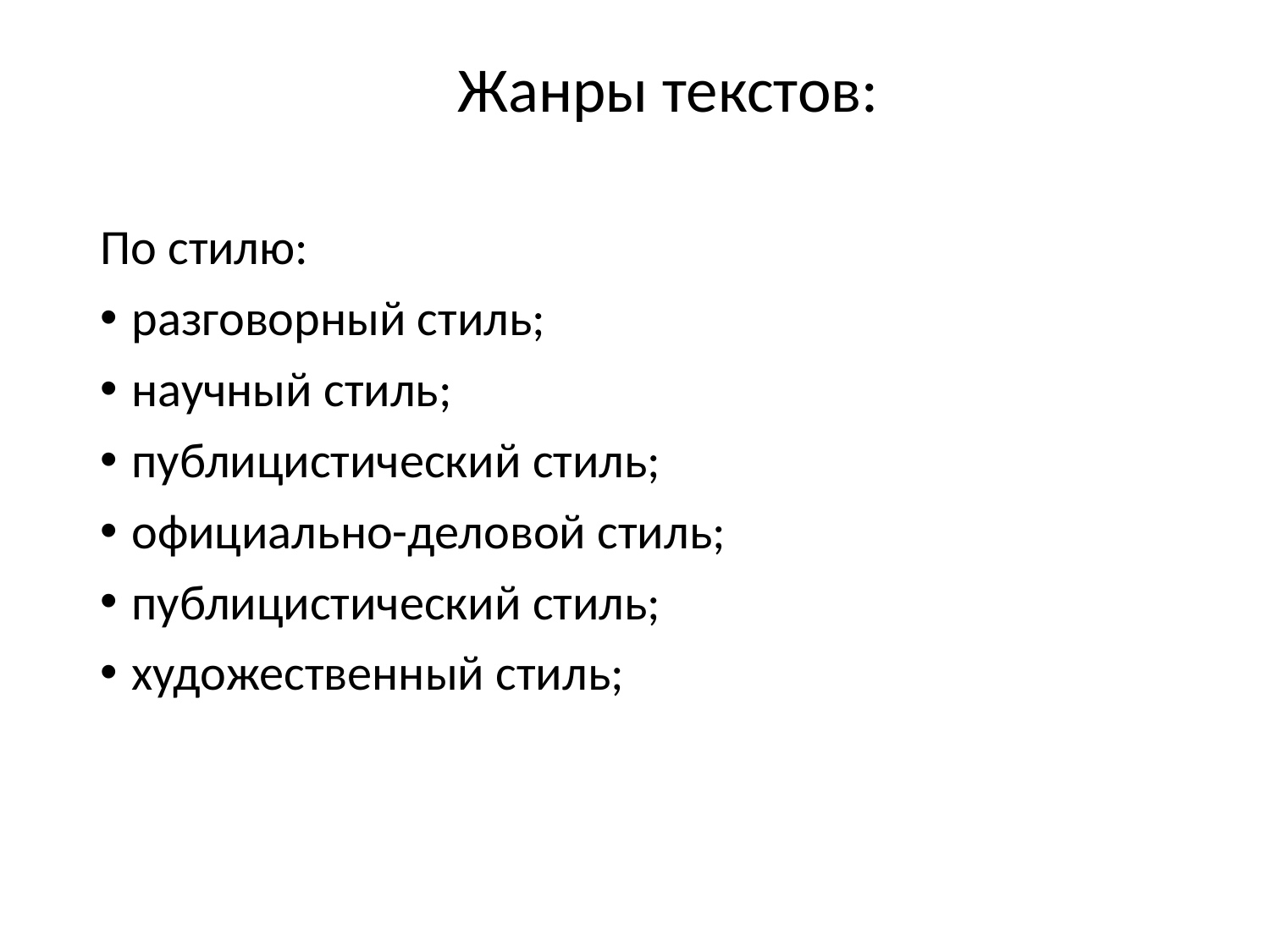

# Жанры текстов:
По стилю:
разговорный стиль;
научный стиль;
публицистический стиль;
официально-деловой стиль;
публицистический стиль;
художественный стиль;